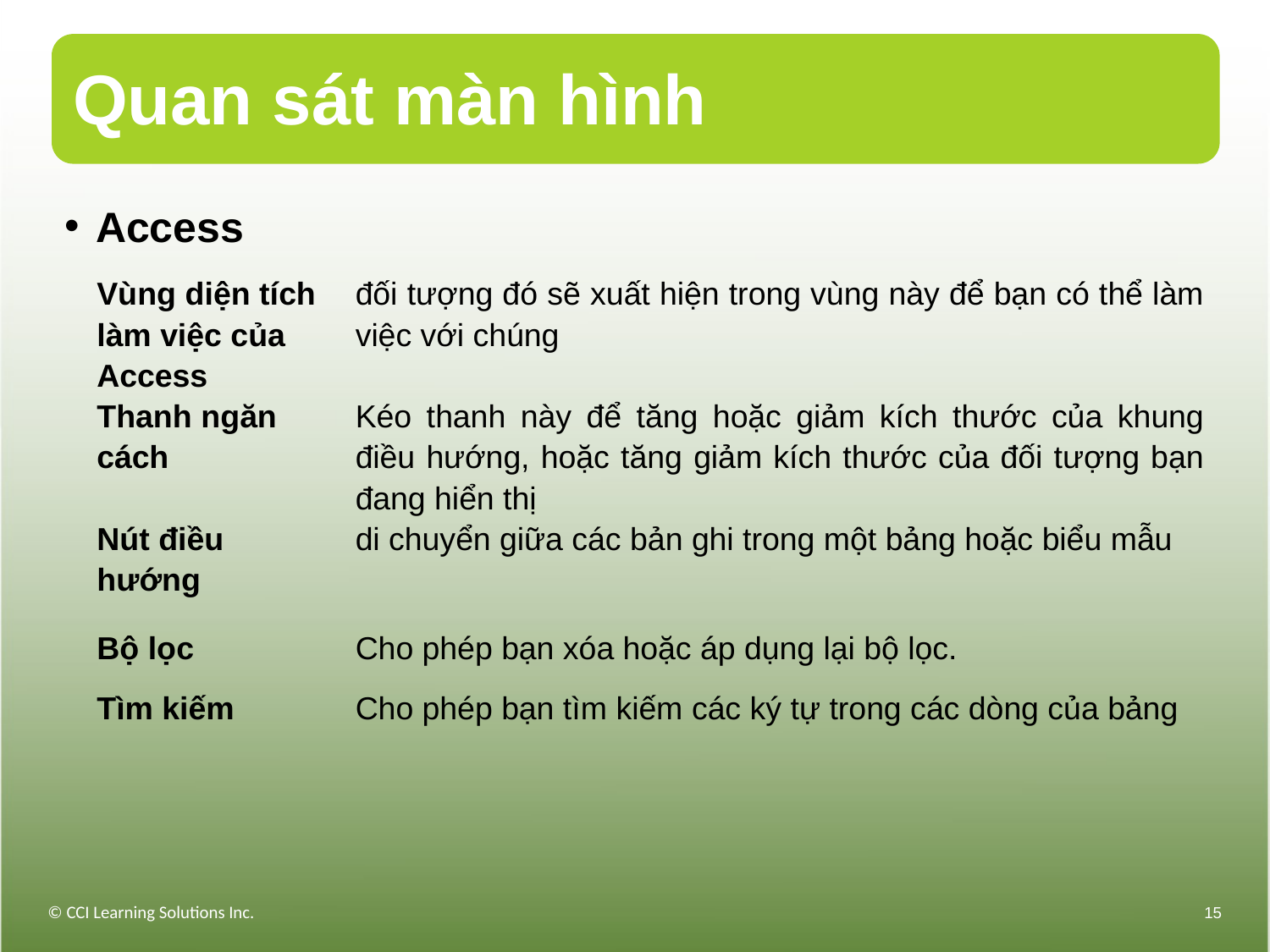

# Quan sát màn hình
Access
| Vùng diện tích làm việc của Access | đối tượng đó sẽ xuất hiện trong vùng này để bạn có thể làm việc với chúng |
| --- | --- |
| Thanh ngăn cách | Kéo thanh này để tăng hoặc giảm kích thước của khung điều hướng, hoặc tăng giảm kích thước của đối tượng bạn đang hiển thị |
| Nút điều hướng | di chuyển giữa các bản ghi trong một bảng hoặc biểu mẫu |
| Bộ lọc | Cho phép bạn xóa hoặc áp dụng lại bộ lọc. |
| Tìm kiếm | Cho phép bạn tìm kiếm các ký tự trong các dòng của bảng |
© CCI Learning Solutions Inc.
15